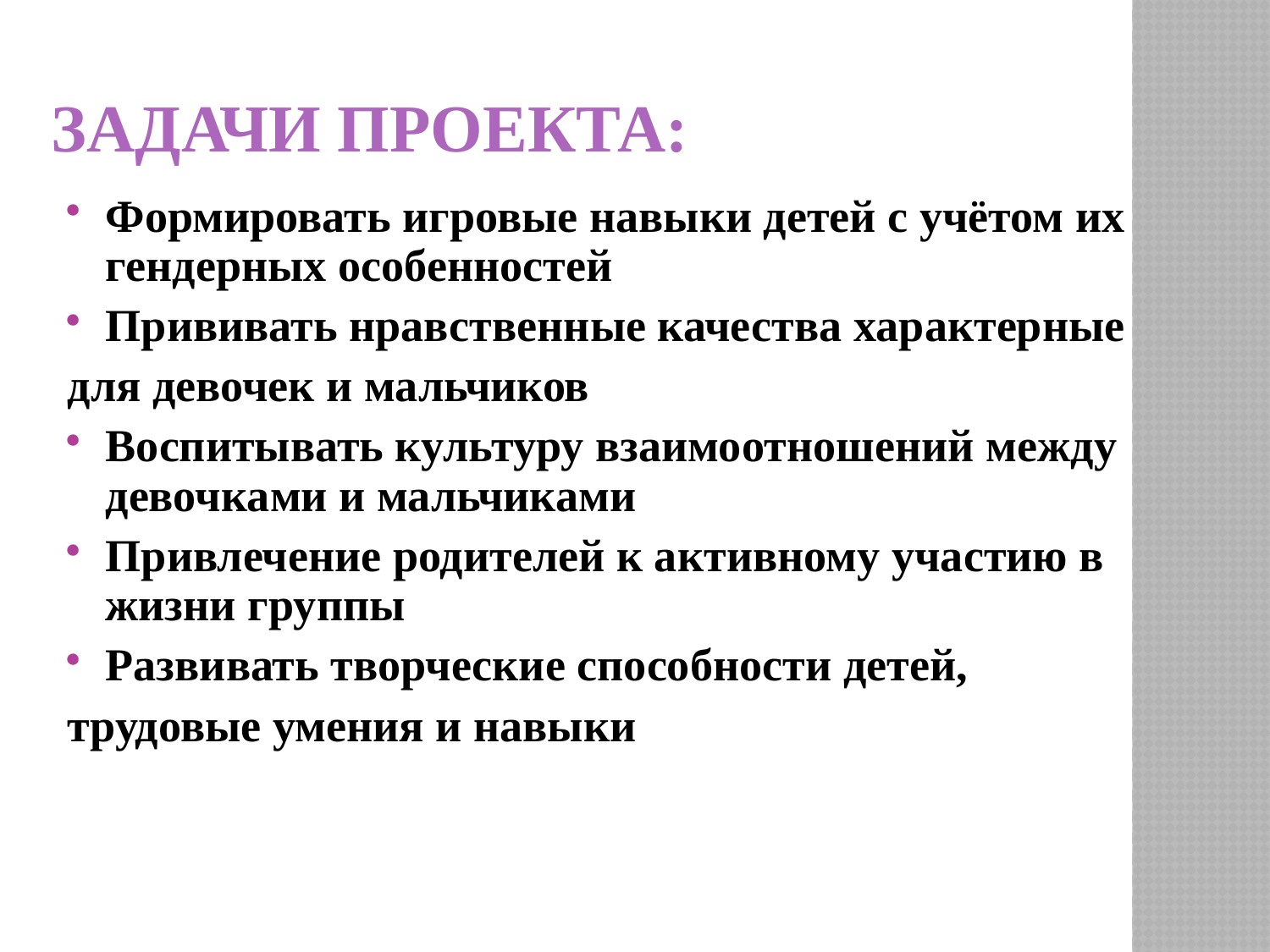

# Задачи проекта:
Формировать игровые навыки детей с учётом их гендерных особенностей
Прививать нравственные качества характерные
для девочек и мальчиков
Воспитывать культуру взаимоотношений между девочками и мальчиками
Привлечение родителей к активному участию в жизни группы
Развивать творческие способности детей,
трудовые умения и навыки